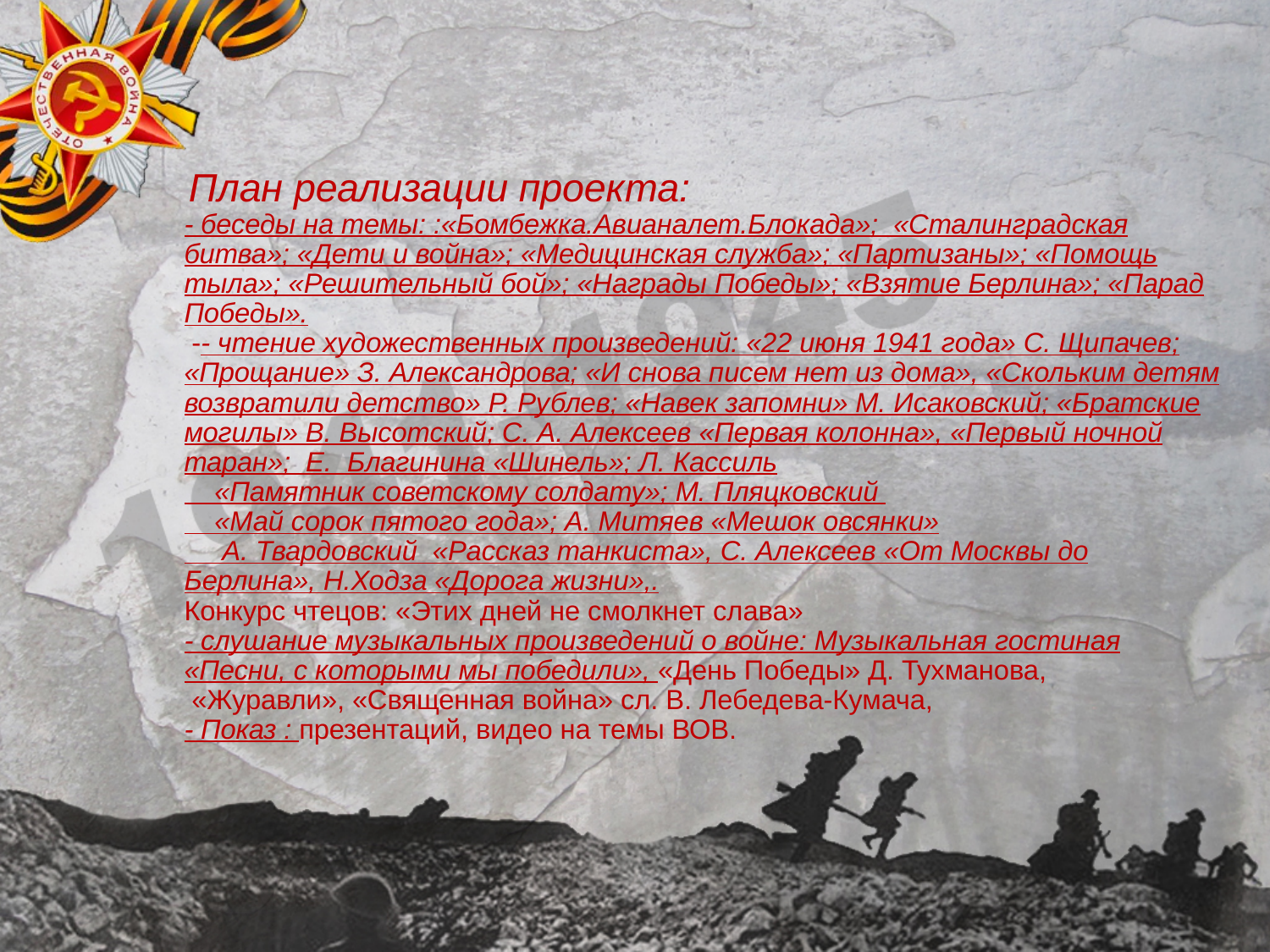

План реализации проекта:
- беседы на темы: :«Бомбежка.Авианалет.Блокада»;  «Сталинградская битва»; «Дети и война»; «Медицинская служба»; «Партизаны»; «Помощь тыла»; «Решительный бой»; «Награды Победы»; «Взятие Берлина»; «Парад Победы».
 -- чтение художественных произведений: «22 июня 1941 года» С. Щипачев; «Прощание» З. Александрова; «И снова писем нет из дома», «Скольким детям возвратили детство» Р. Рублев; «Навек запомни» М. Исаковский; «Братские могилы» В. Высотский; С. А. Алексеев «Первая колонна», «Первый ночной таран»;  Е.  Благинина «Шинель»; Л. Кассиль
    «Памятник советскому солдату»; М. Пляцковский
    «Май сорок пятого года»; А. Митяев «Мешок овсянки»
     А. Твардовский  «Рассказ танкиста», С. Алексеев «От Москвы до Берлина», Н.Ходза «Дорога жизни»,.
Конкурс чтецов: «Этих дней не смолкнет слава»
- слушание музыкальных произведений о войне: Музыкальная гостиная «Песни, с которыми мы победили», «День Победы» Д. Тухманова,
 «Журавли», «Священная война» сл. В. Лебедева-Кумача,
- Показ : презентаций, видео на темы ВОВ.